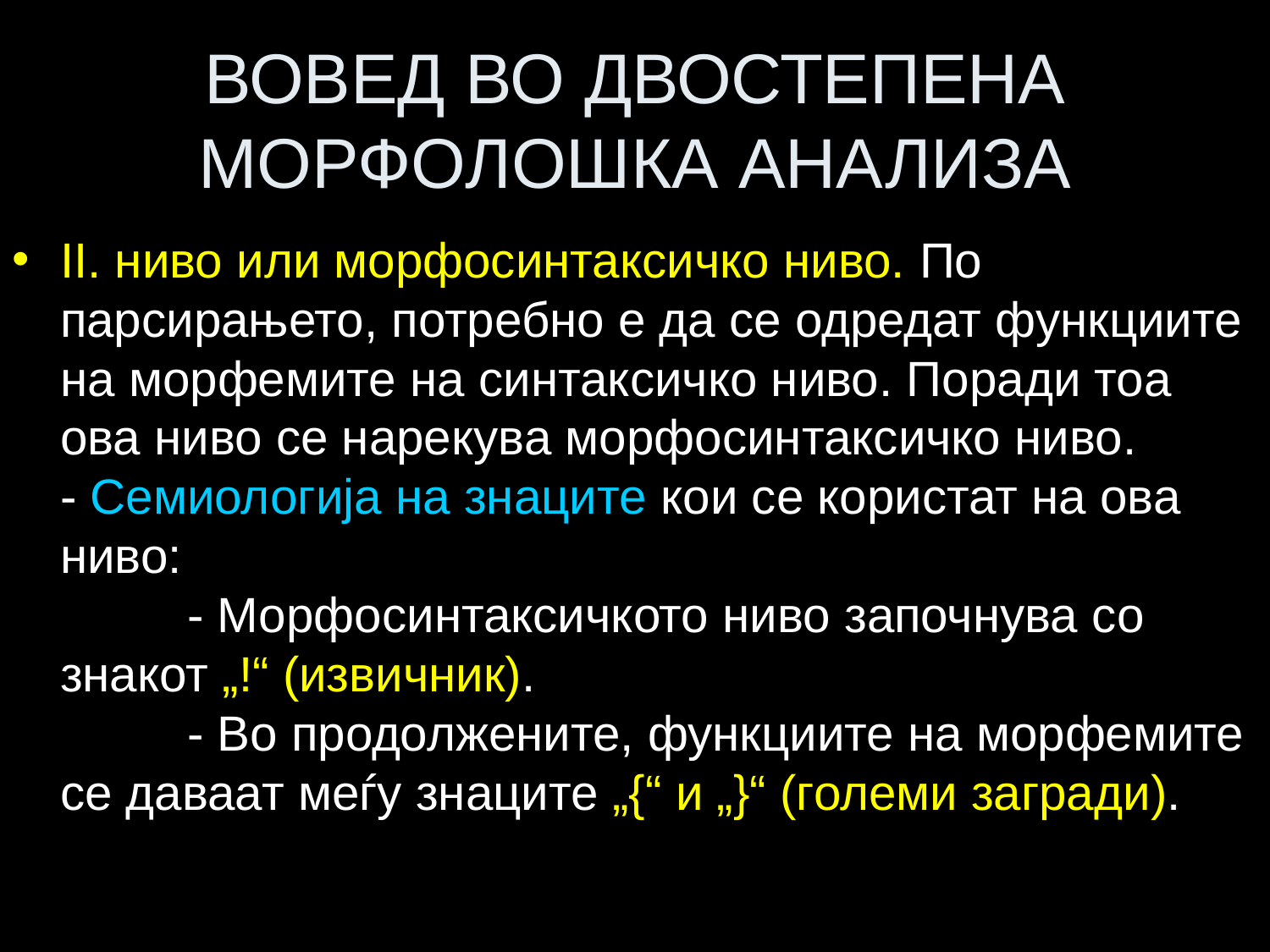

# ВОВЕД ВО ДВОСТЕПЕНА МОРФОЛОШКА АНАЛИЗА
II. ниво или морфосинтаксичко ниво. По парсирањето, потребно е да се одредат функциите на морфемите на синтаксичко ниво. Поради тоа ова ниво се нарекува морфосинтаксичко ниво.
- Семиологија на знаците кои се користат на ова ниво:
	- Морфосинтаксичкото ниво започнува со знакот „!“ (извичник).
	- Во продолжените, функциите на морфемите се даваат меѓу знаците „{“ и „}“ (големи загради).